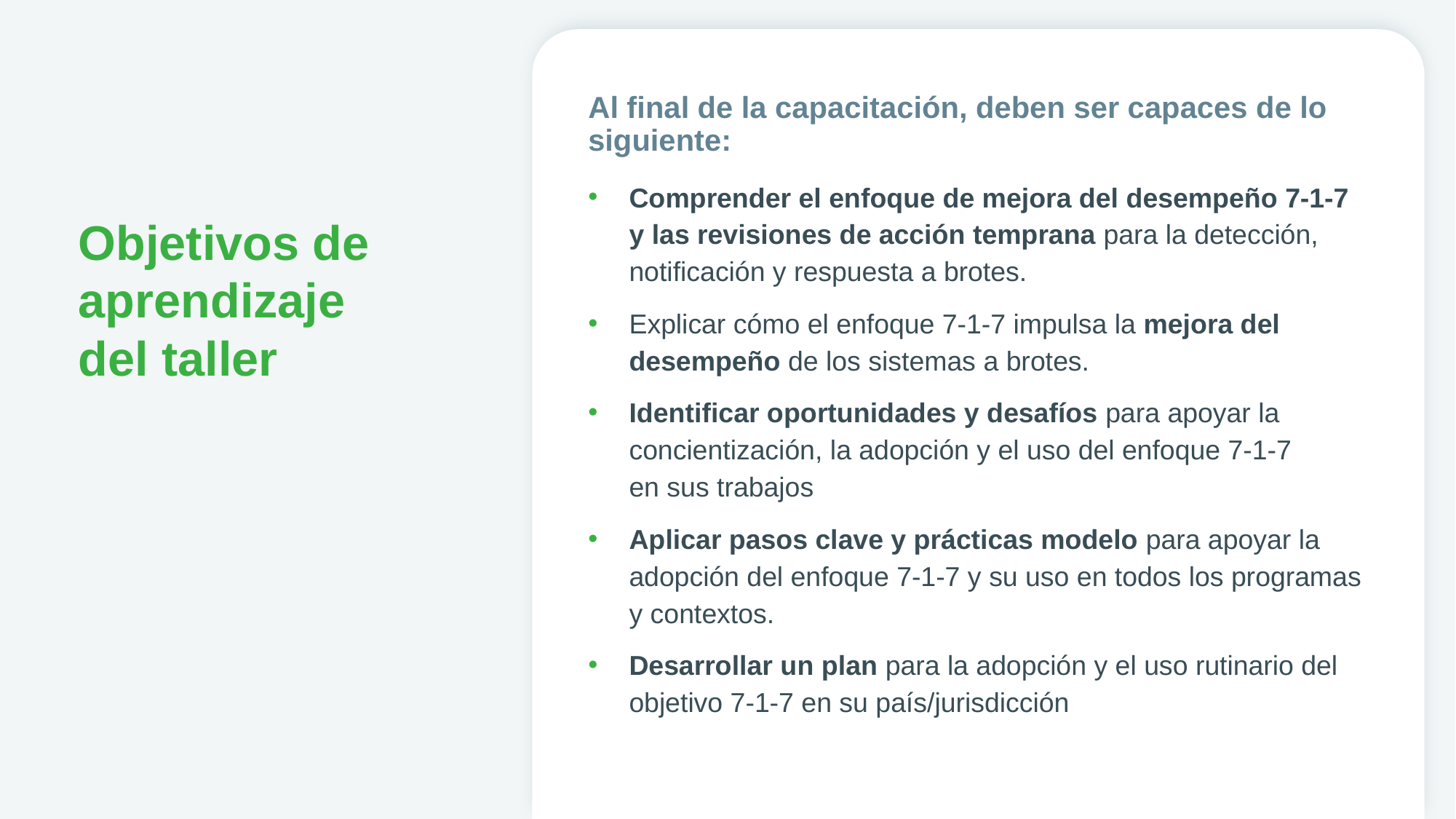

Al final de la capacitación, deben ser capaces de lo siguiente:
# Objetivos de aprendizaje del taller
Comprender el enfoque de mejora del desempeño 7-1-7
y las revisiones de acción temprana para la detección, notificación y respuesta a brotes.
Explicar cómo el enfoque 7-1-7 impulsa la mejora del desempeño de los sistemas a brotes.
Identificar oportunidades y desafíos para apoyar la concientización, la adopción y el uso del enfoque 7-1-7
en sus trabajos
Aplicar pasos clave y prácticas modelo para apoyar la adopción del enfoque 7-1-7 y su uso en todos los programas y contextos.
Desarrollar un plan para la adopción y el uso rutinario del objetivo 7-1-7 en su país/jurisdicción